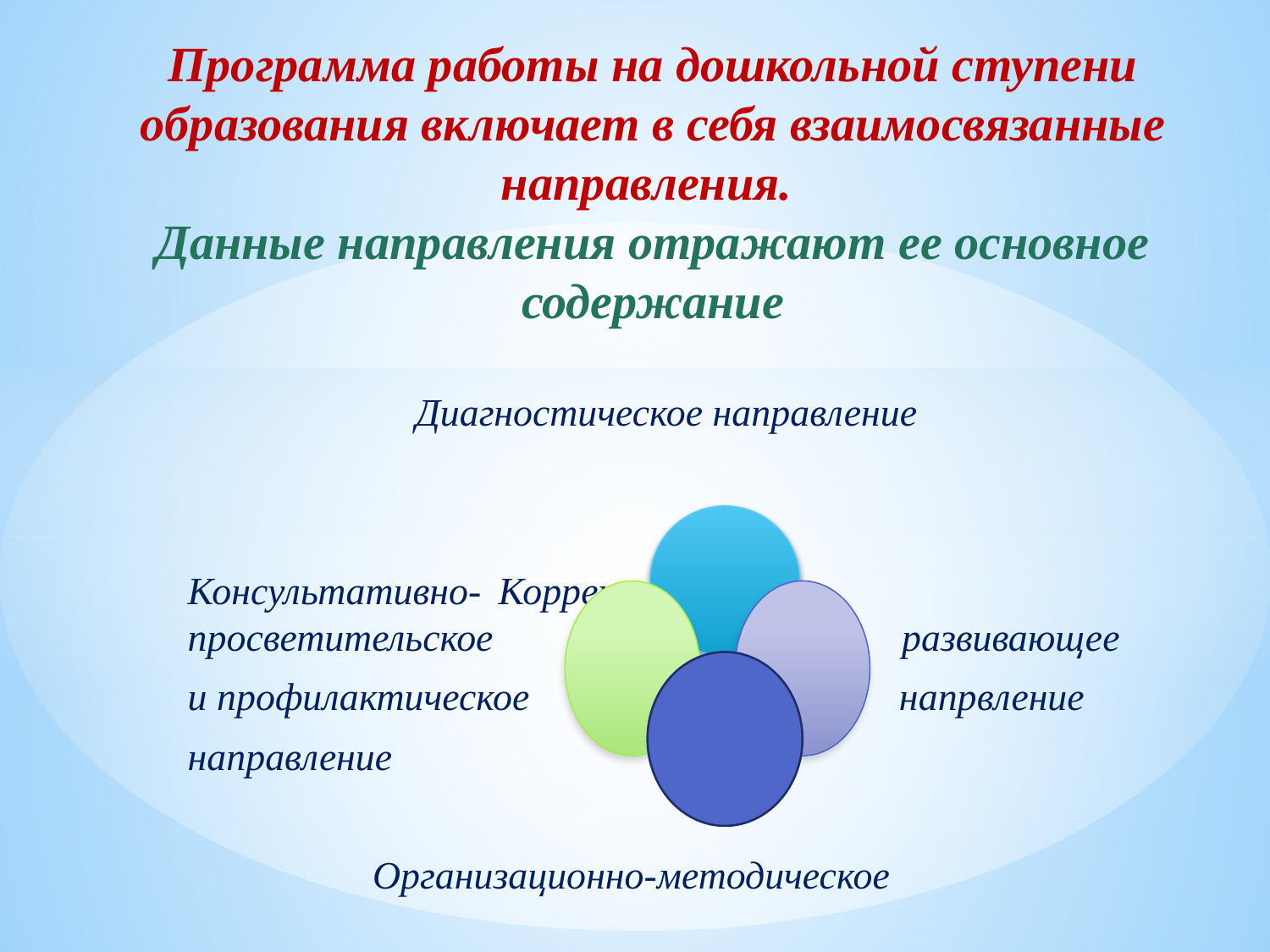

# Программа работы на дошкольной ступени образования включает в себя взаимосвязанные направления. Данные направления отражают ее основное содержание
Диагностическое направление

Консультативно- Коррекционно                         просветительское                                          развивающее
и профилактическое                                      напрвление
направление

                   Организационно-методическое